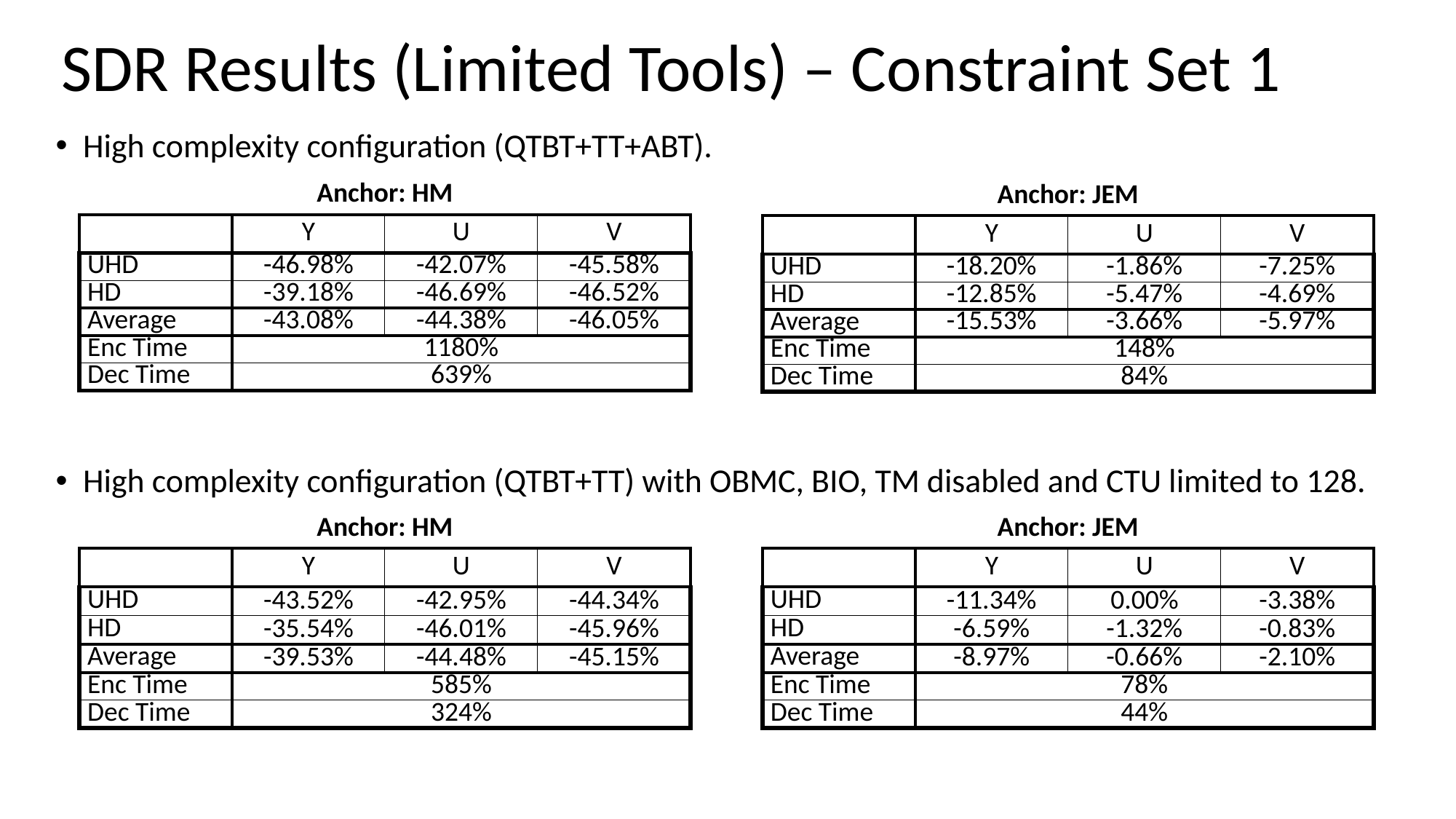

# SDR Results (Limited Tools) – Constraint Set 1
High complexity configuration (QTBT+TT+ABT).
| Anchor: HM |  |  |  |
| --- | --- | --- | --- |
|  | Y | U | V |
| UHD | -46.98% | -42.07% | -45.58% |
| HD | -39.18% | -46.69% | -46.52% |
| Average | -43.08% | -44.38% | -46.05% |
| Enc Time | 1180% |  |  |
| Dec Time | 639% |  |  |
| Anchor: JEM |  |  |  |
| --- | --- | --- | --- |
|  | Y | U | V |
| UHD | -18.20% | -1.86% | -7.25% |
| HD | -12.85% | -5.47% | -4.69% |
| Average | -15.53% | -3.66% | -5.97% |
| Enc Time | 148% |  |  |
| Dec Time | 84% |  |  |
High complexity configuration (QTBT+TT) with OBMC, BIO, TM disabled and CTU limited to 128.
| Anchor: HM |  |  |  |
| --- | --- | --- | --- |
|  | Y | U | V |
| UHD | -43.52% | -42.95% | -44.34% |
| HD | -35.54% | -46.01% | -45.96% |
| Average | -39.53% | -44.48% | -45.15% |
| Enc Time | 585% |  |  |
| Dec Time | 324% |  |  |
| Anchor: JEM |  |  |  |
| --- | --- | --- | --- |
|  | Y | U | V |
| UHD | -11.34% | 0.00% | -3.38% |
| HD | -6.59% | -1.32% | -0.83% |
| Average | -8.97% | -0.66% | -2.10% |
| Enc Time | 78% |  |  |
| Dec Time | 44% |  |  |